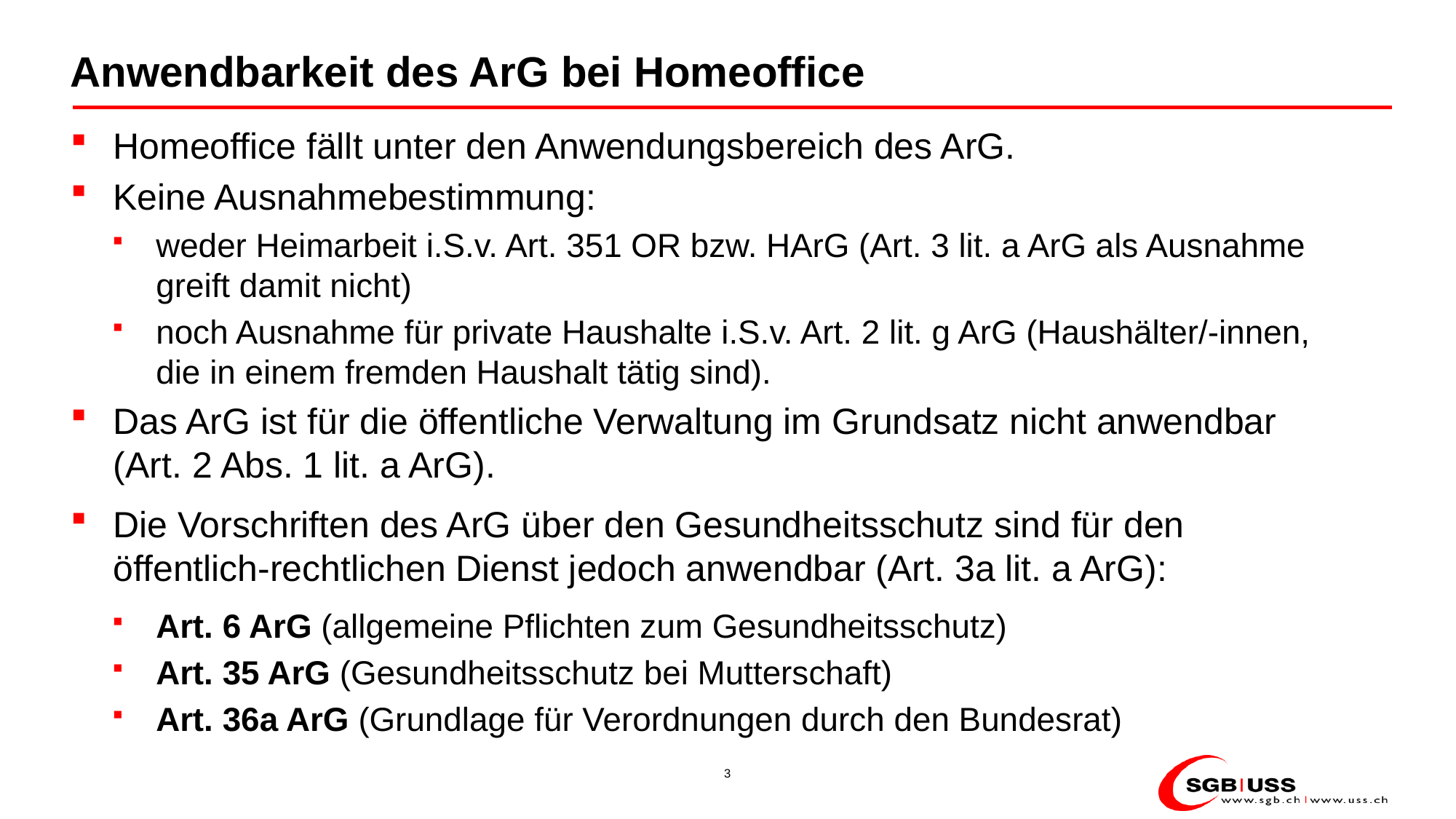

# Anwendbarkeit des ArG bei Homeoffice
Homeoffice fällt unter den Anwendungsbereich des ArG.
Keine Ausnahmebestimmung:
weder Heimarbeit i.S.v. Art. 351 OR bzw. HArG (Art. 3 lit. a ArG als Ausnahme greift damit nicht)
noch Ausnahme für private Haushalte i.S.v. Art. 2 lit. g ArG (Haushälter/-innen, die in einem fremden Haushalt tätig sind).
Das ArG ist für die öffentliche Verwaltung im Grundsatz nicht anwendbar (Art. 2 Abs. 1 lit. a ArG).
Die Vorschriften des ArG über den Gesundheitsschutz sind für den öffentlich-rechtlichen Dienst jedoch anwendbar (Art. 3a lit. a ArG):
Art. 6 ArG (allgemeine Pflichten zum Gesundheitsschutz)
Art. 35 ArG (Gesundheitsschutz bei Mutterschaft)
Art. 36a ArG (Grundlage für Verordnungen durch den Bundesrat)

3